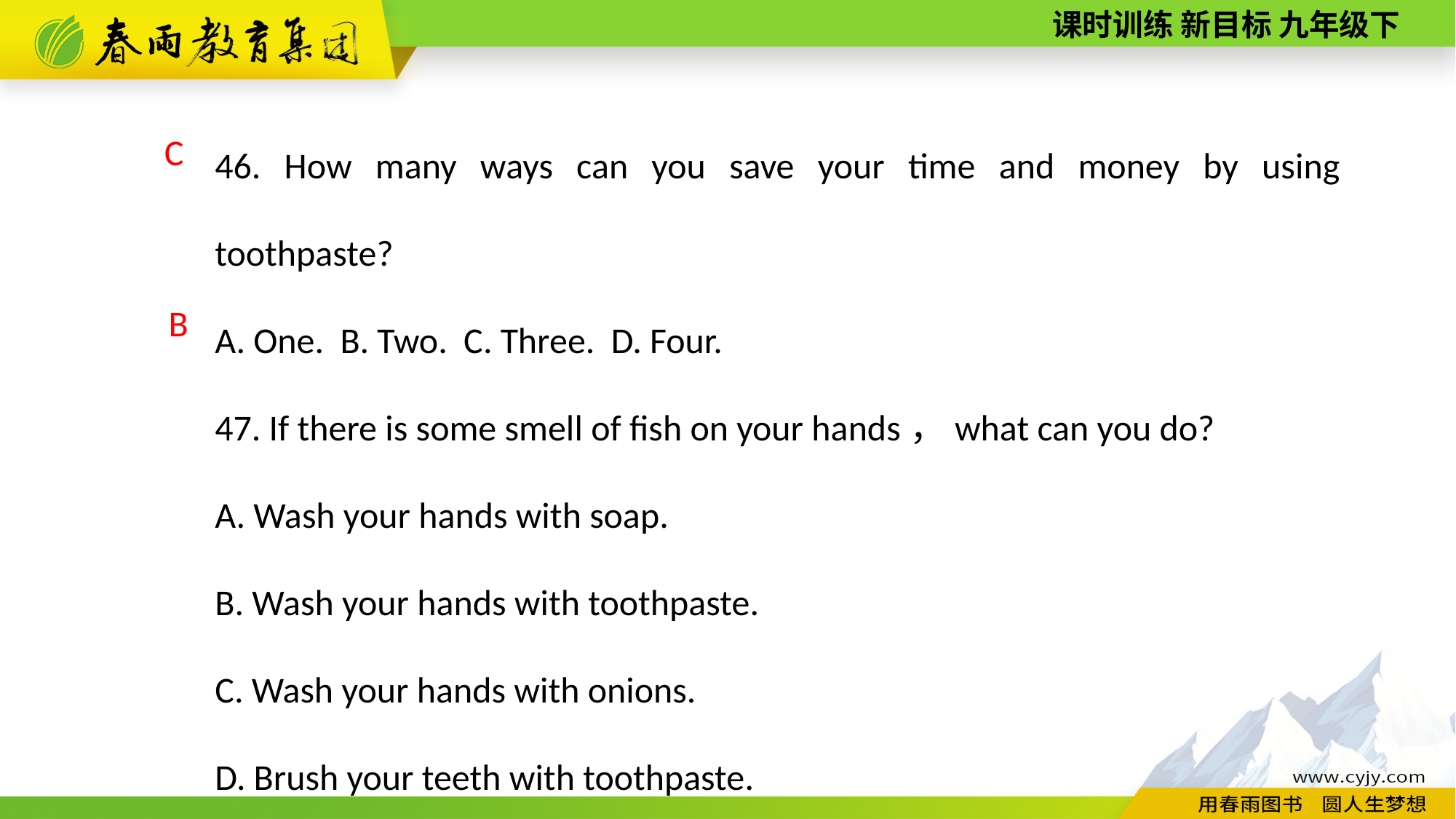

46. How many ways can you save your time and money by using toothpaste?
A. One.  B. Two.  C. Three.  D. Four.
47. If there is some smell of fish on your hands，what can you do?
A. Wash your hands with soap.
B. Wash your hands with toothpaste.
C. Wash your hands with onions.
D. Brush your teeth with toothpaste.
C
B